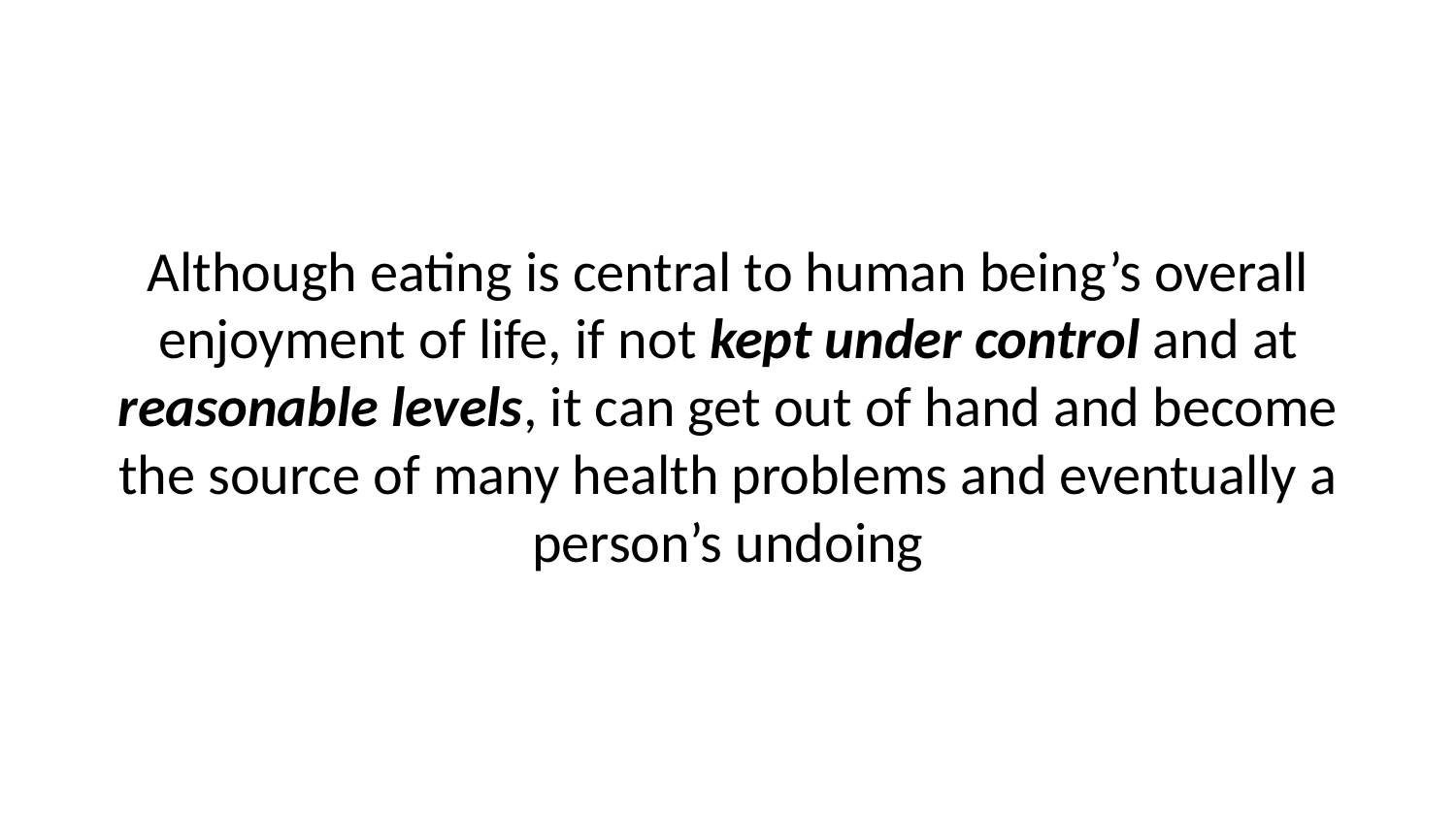

Although eating is central to human being’s overall enjoyment of life, if not kept under control and at reasonable levels, it can get out of hand and become the source of many health problems and eventually a person’s undoing